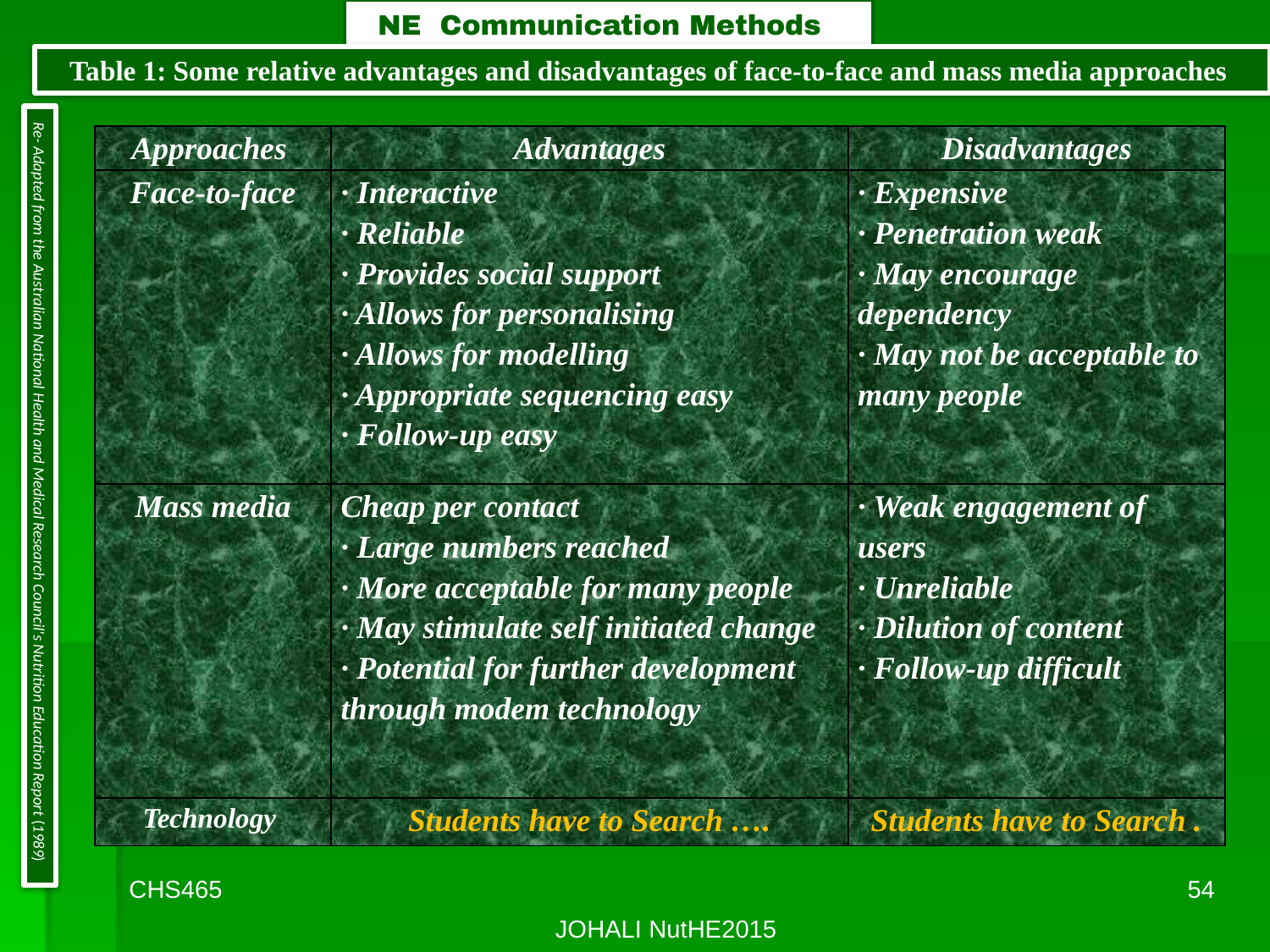

NE  Communication Methods
Table 1: Some relative advantages and disadvantages of face-to-face and mass media approaches
| Approaches | Advantages | Disadvantages |
| --- | --- | --- |
| Face-to-face | · Interactive · Reliable · Provides social support · Allows for personalising · Allows for modelling · Appropriate sequencing easy · Follow-up easy | · Expensive · Penetration weak · May encourage dependency · May not be acceptable to many people |
| Mass media | Cheap per contact · Large numbers reached · More acceptable for many people · May stimulate self initiated change · Potential for further development through modem technology | · Weak engagement of users · Unreliable · Dilution of content · Follow-up difficult |
| Technology | Students have to Search …. | Students have to Search . |
Re- Adapted from the Australian National Health and Medical Research Council's Nutrition Education Report (1989)
CHS465
54
JOHALI NutHE2015